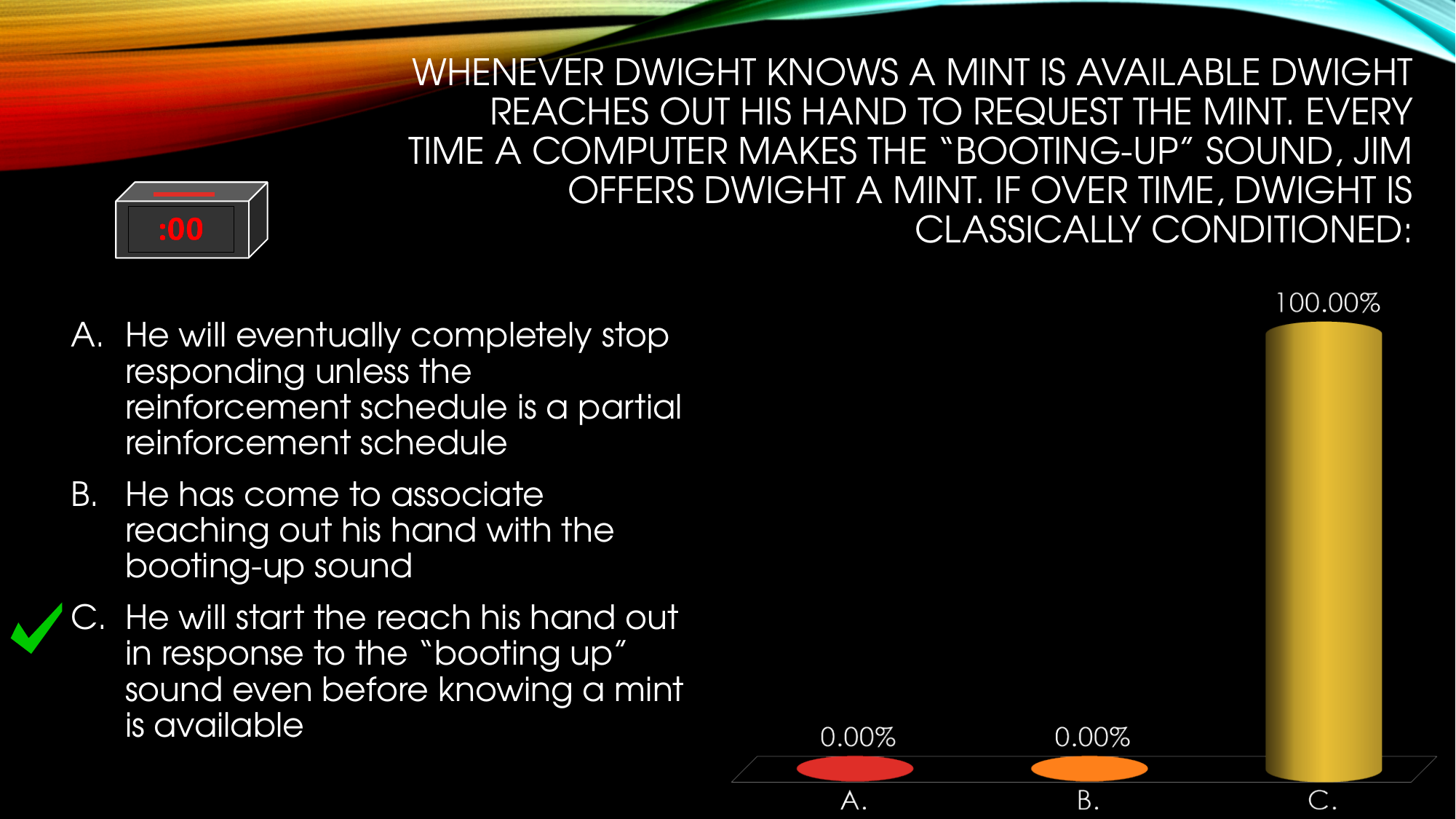

# Whenever Dwight knows a mint is available Dwight reaches out his hand to request the mint. Every time a computer makes the “booting-up” sound, Jim offers Dwight a mint. If over time, Dwight is classically conditioned:

He will eventually completely stop responding unless the reinforcement schedule is a partial reinforcement schedule
He has come to associate reaching out his hand with the booting-up sound
He will start the reach his hand out in response to the “booting up” sound even before knowing a mint is available